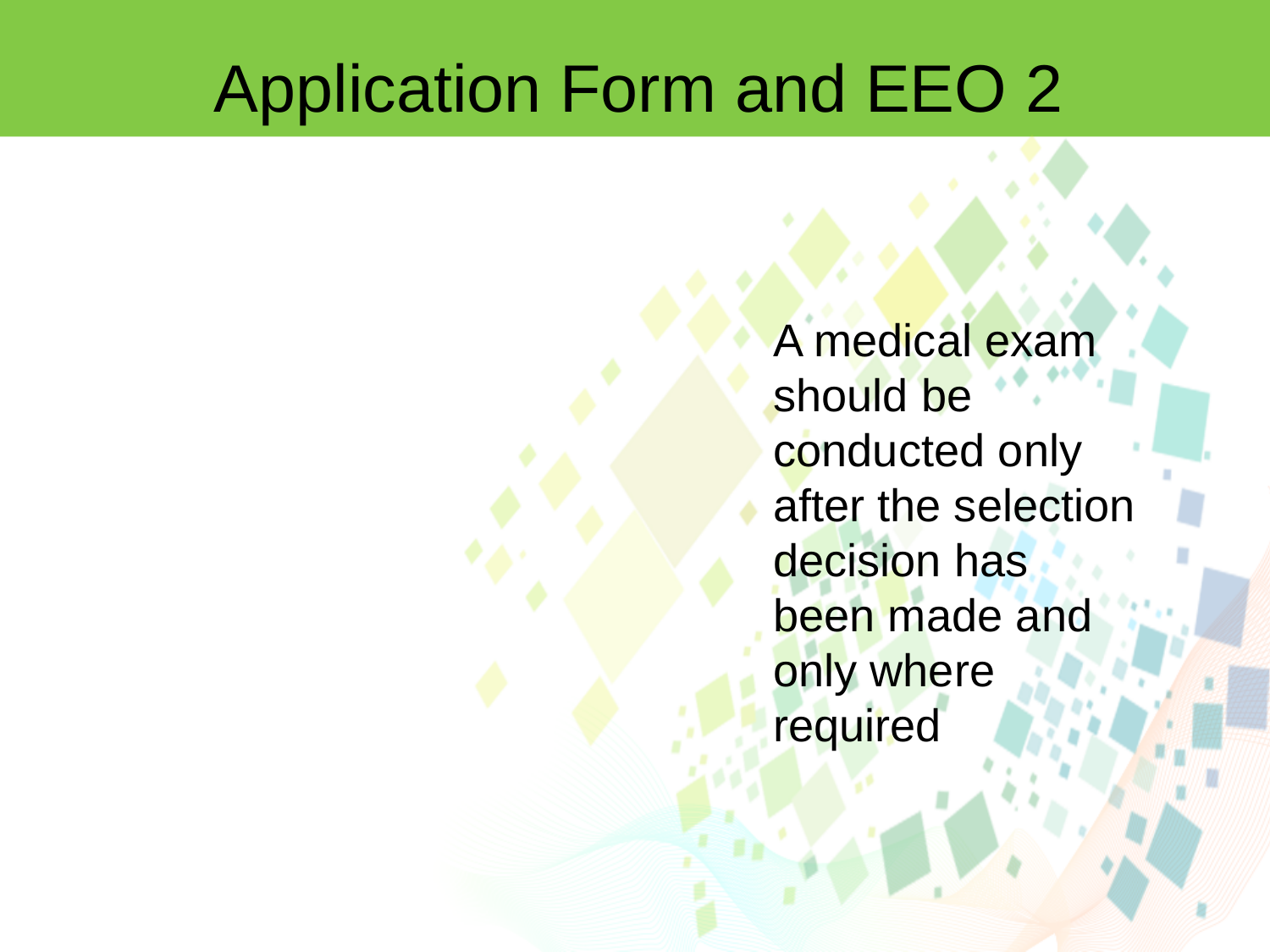

Application Form and EEO 2
A medical exam should be conducted only after the selection decision has been made and only where required